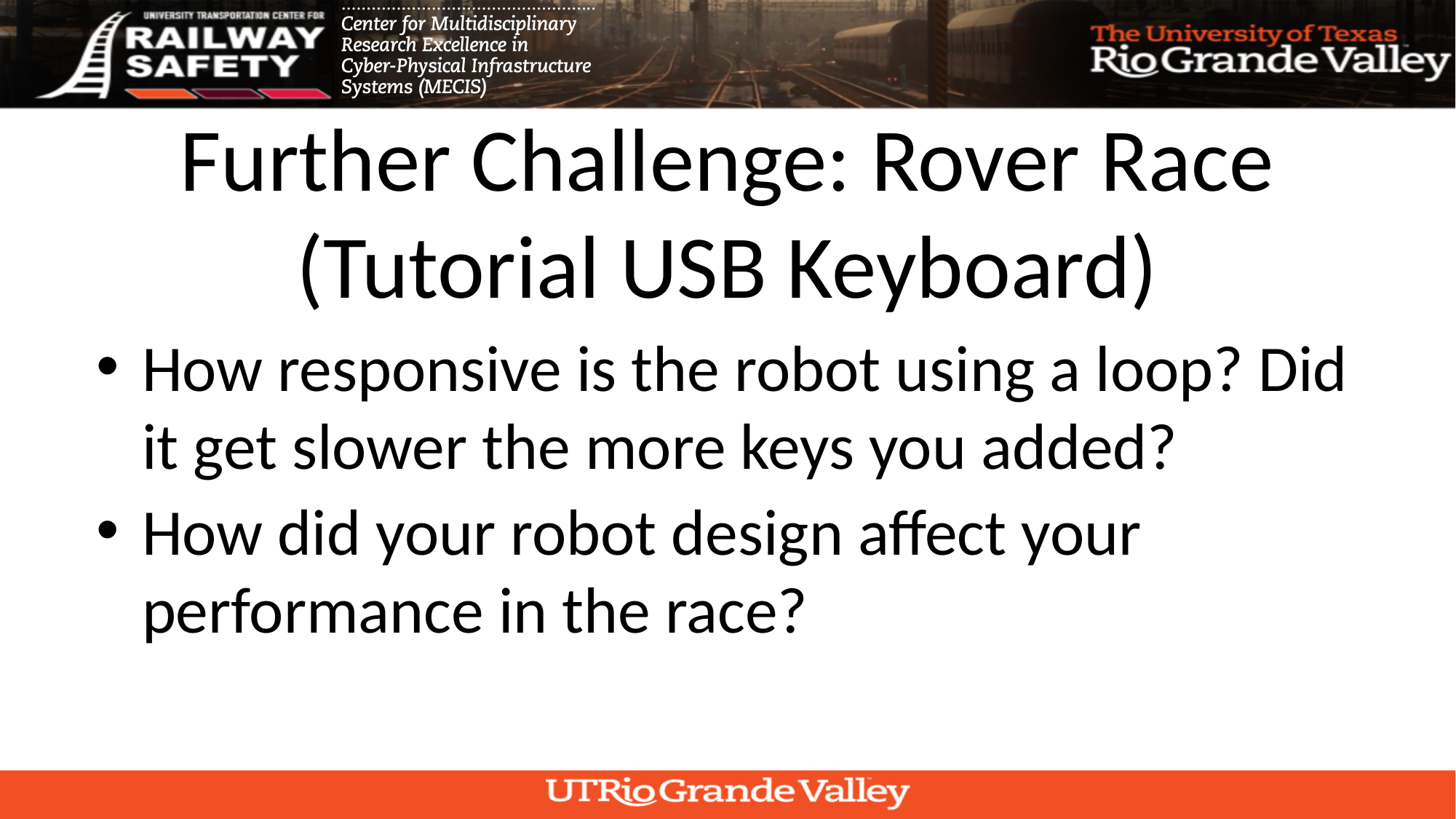

# Further Challenge: Rover Race (Tutorial USB Keyboard)
How responsive is the robot using a loop? Did it get slower the more keys you added?
How did your robot design affect your performance in the race?